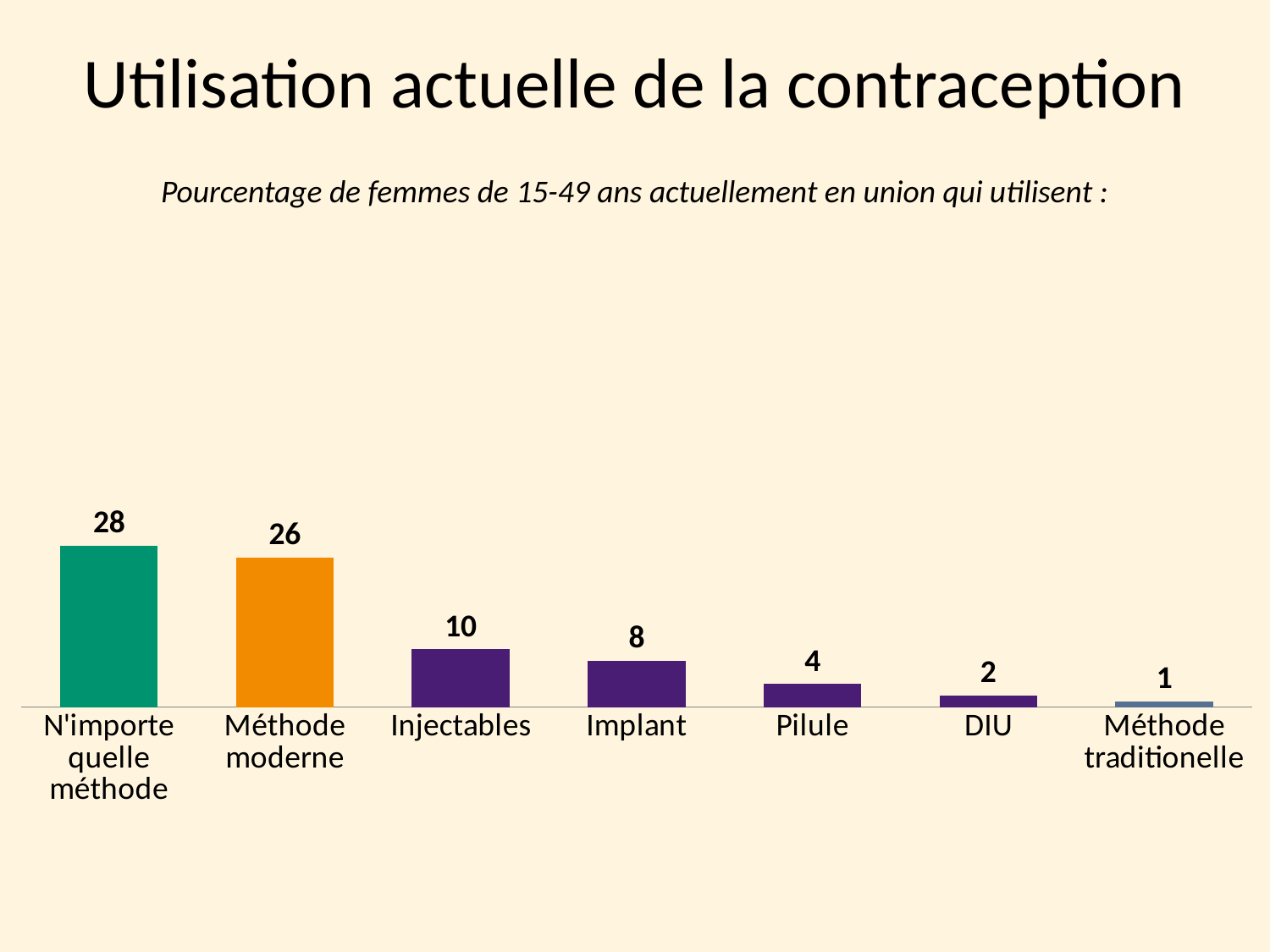

Utilisation actuelle de la contraception
Pourcentage de femmes de 15-49 ans actuellement en union qui utilisent :

### Chart

| Category | Femmes en union |
|---|---|
| N'importe quelle méthode | 28.0 |
| Méthode moderne | 26.0 |
| Injectables | 10.0 |
| Implant | 8.0 |
| Pilule | 4.0 |
| DIU | 2.0 |
| Méthode traditionelle | 1.0 |